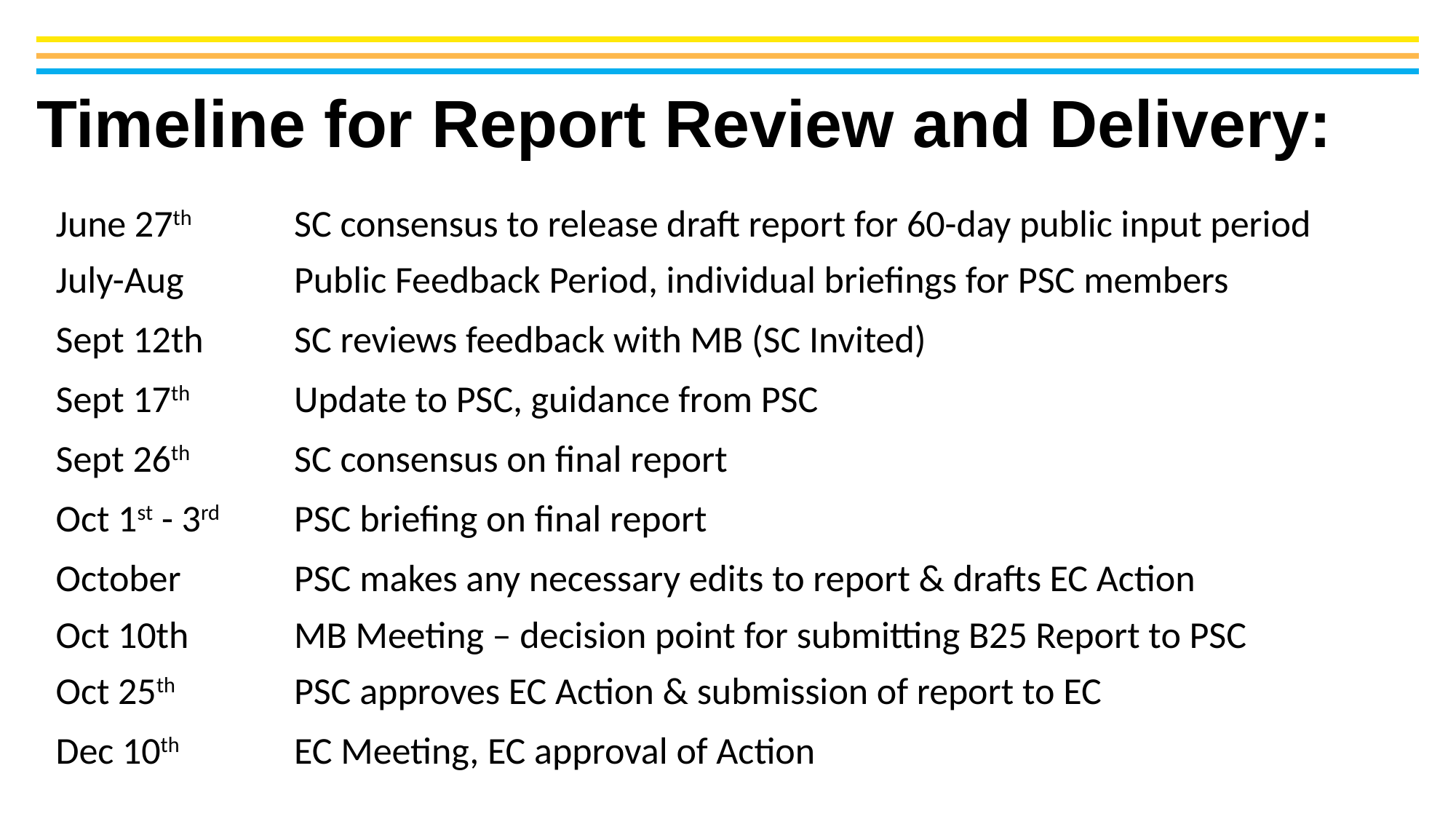

# Timeline for Report Review and Delivery:
| June 27th | SC consensus to release draft report for 60-day public input period |
| --- | --- |
| July-Aug | Public Feedback Period, individual briefings for PSC members |
| Sept 12th | SC reviews feedback with MB (SC Invited) |
| Sept 17th | Update to PSC, guidance from PSC |
| Sept 26th | SC consensus on final report |
| Oct 1st - 3rd | PSC briefing on final report |
| October | PSC makes any necessary edits to report & drafts EC Action |
| Oct 10th | MB Meeting – decision point for submitting B25 Report to PSC |
| Oct 25th | PSC approves EC Action & submission of report to EC |
| Dec 10th | EC Meeting, EC approval of Action |